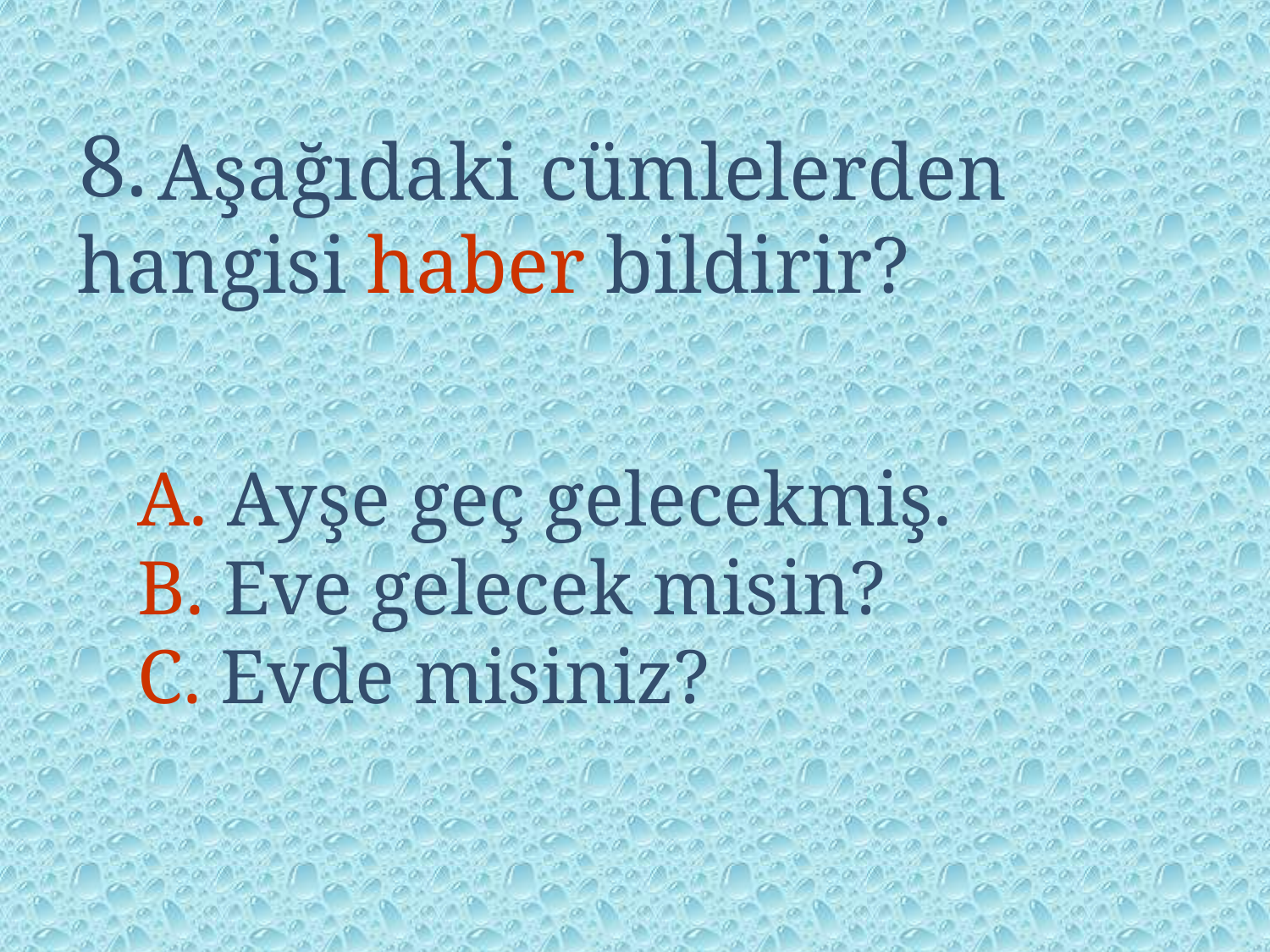

8.
    Aşağıdaki cümlelerden hangisi haber bildirir?
A. Ayşe geç gelecekmiş.
B. Eve gelecek misin?
C. Evde misiniz?